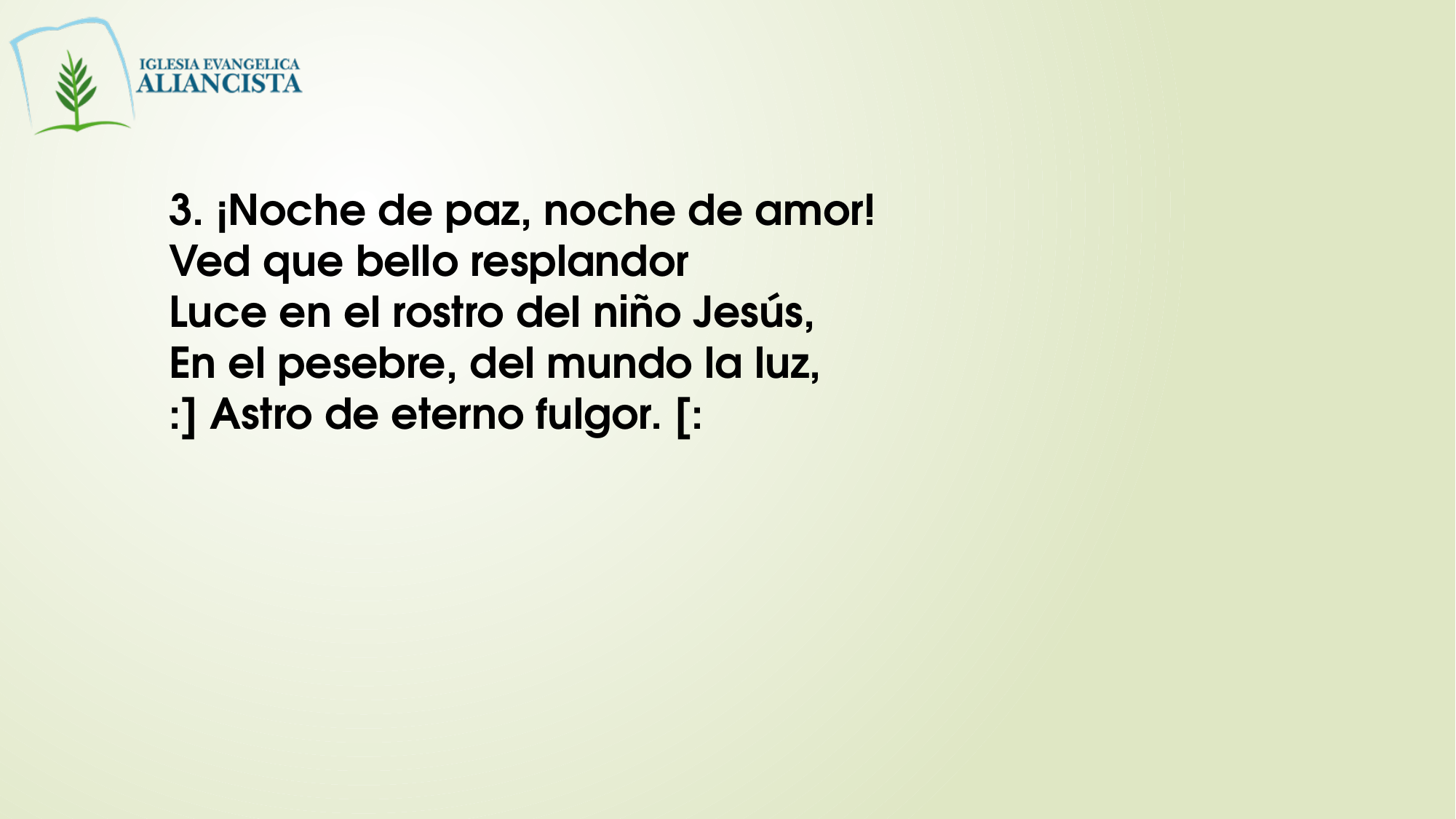

3. ¡Noche de paz, noche de amor!
Ved que bello resplandor
Luce en el rostro del niño Jesús,
En el pesebre, del mundo la luz,
:] Astro de eterno fulgor. [: